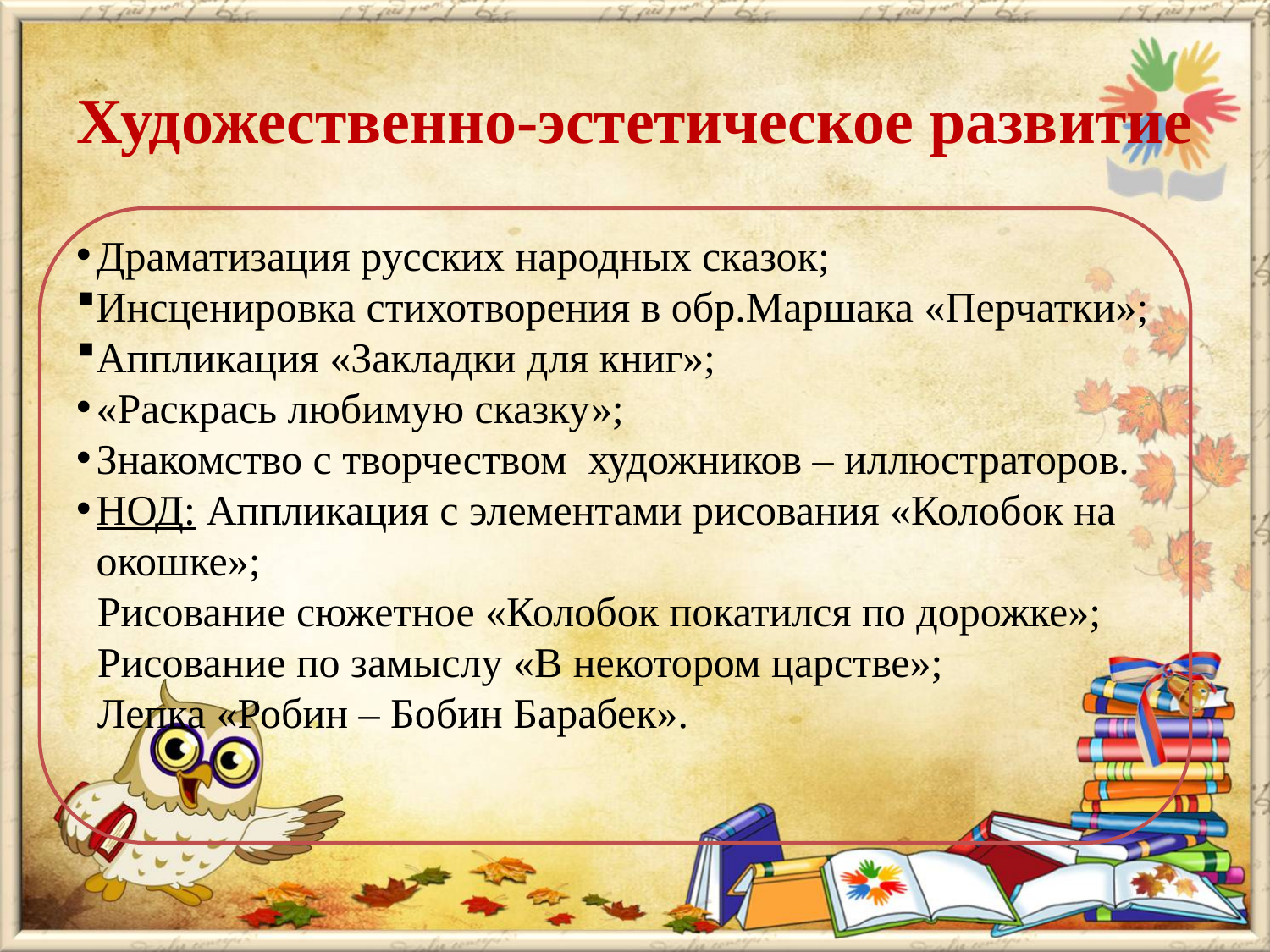

# Художественно-эстетическое развитие

Драматизация русских народных сказок;
Инсценировка стихотворения в обр.Маршака «Перчатки»;
Аппликация «Закладки для книг»;
«Раскрась любимую сказку»;
Знакомство с творчеством  художников – иллюстраторов.
НОД: Аппликация с элементами рисования «Колобок на окошке»;
  Рисование сюжетное «Колобок покатился по дорожке»;
  Рисование по замыслу «В некотором царстве»;
  Лепка «Робин – Бобин Барабек».